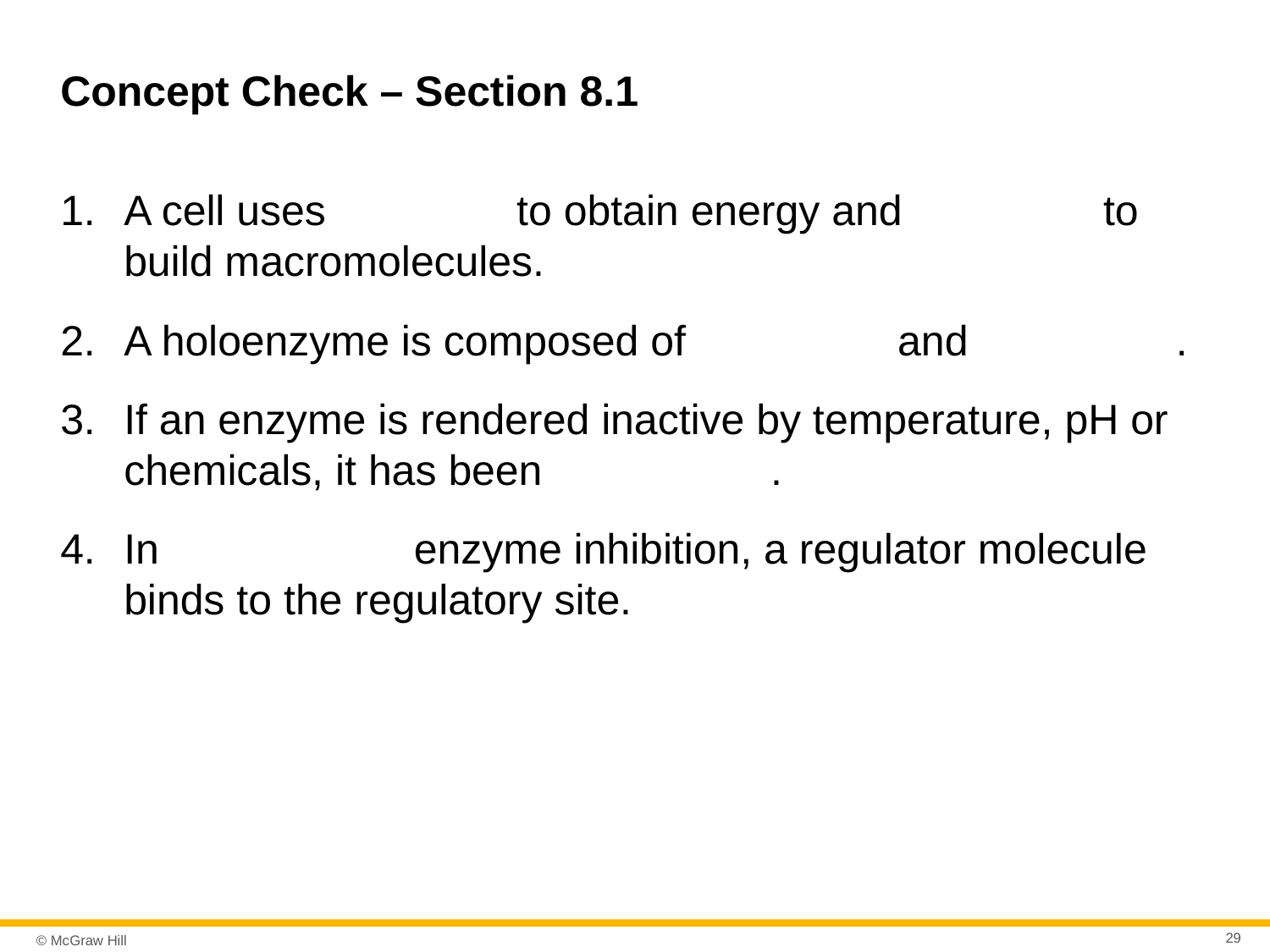

# Concept Check – Section 8.1
A cell uses 	 to obtain energy and 	 to build macromolecules.
A holoenzyme is composed of 	 and 	 .
If an enzyme is rendered inactive by temperature, pH or chemicals, it has been 	 .
In 	 enzyme inhibition, a regulator molecule binds to the regulatory site.